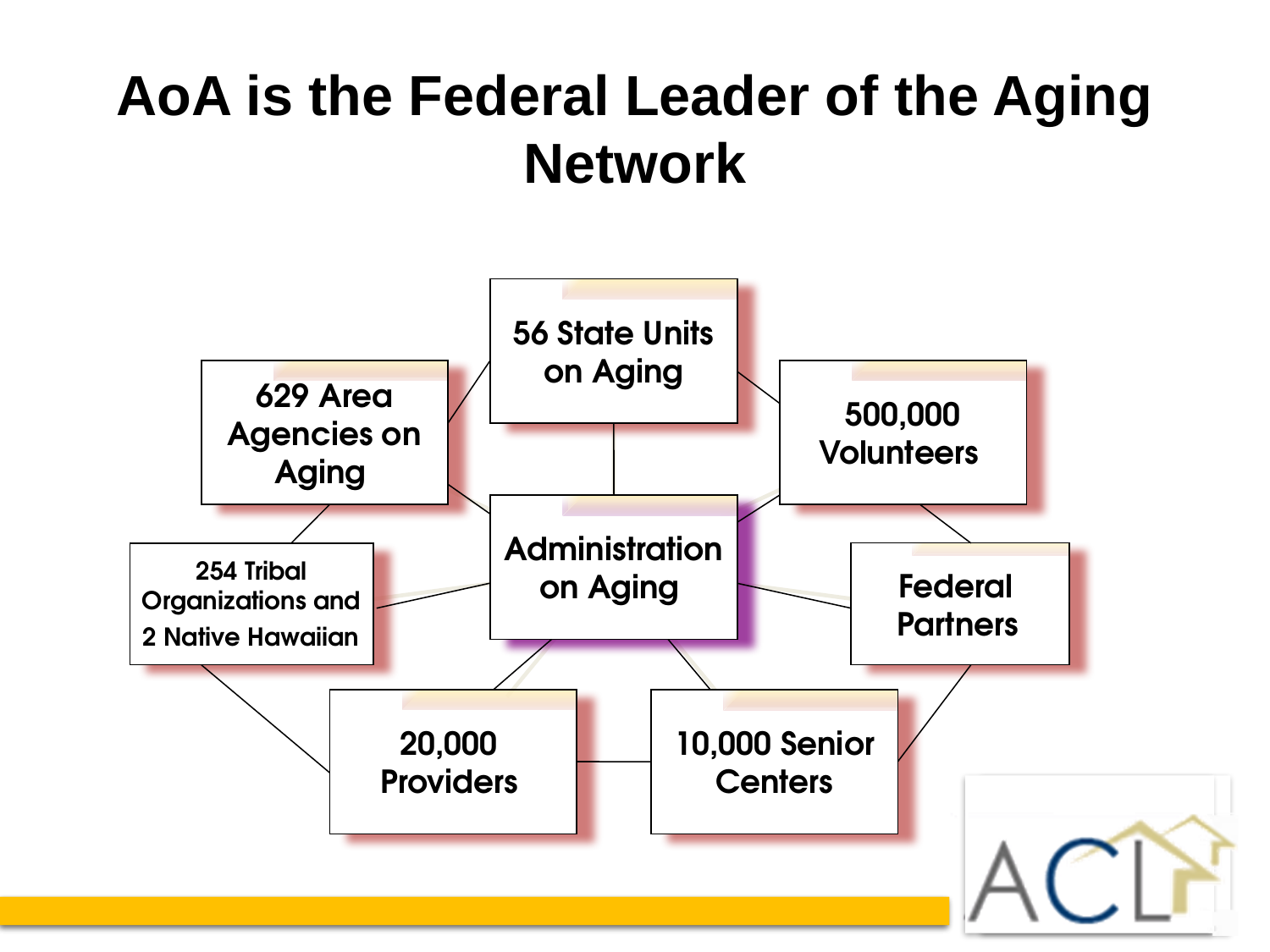

AoA is the Federal Leader of the Aging Network

56 State Units on Aging
629 Area Agencies on Aging
500,000
Volunteers

Administration on Aging
Federal
Partners

254 Tribal Organizations and
 2 Native Hawaiian

20,000
Providers
10,000 Senior Centers